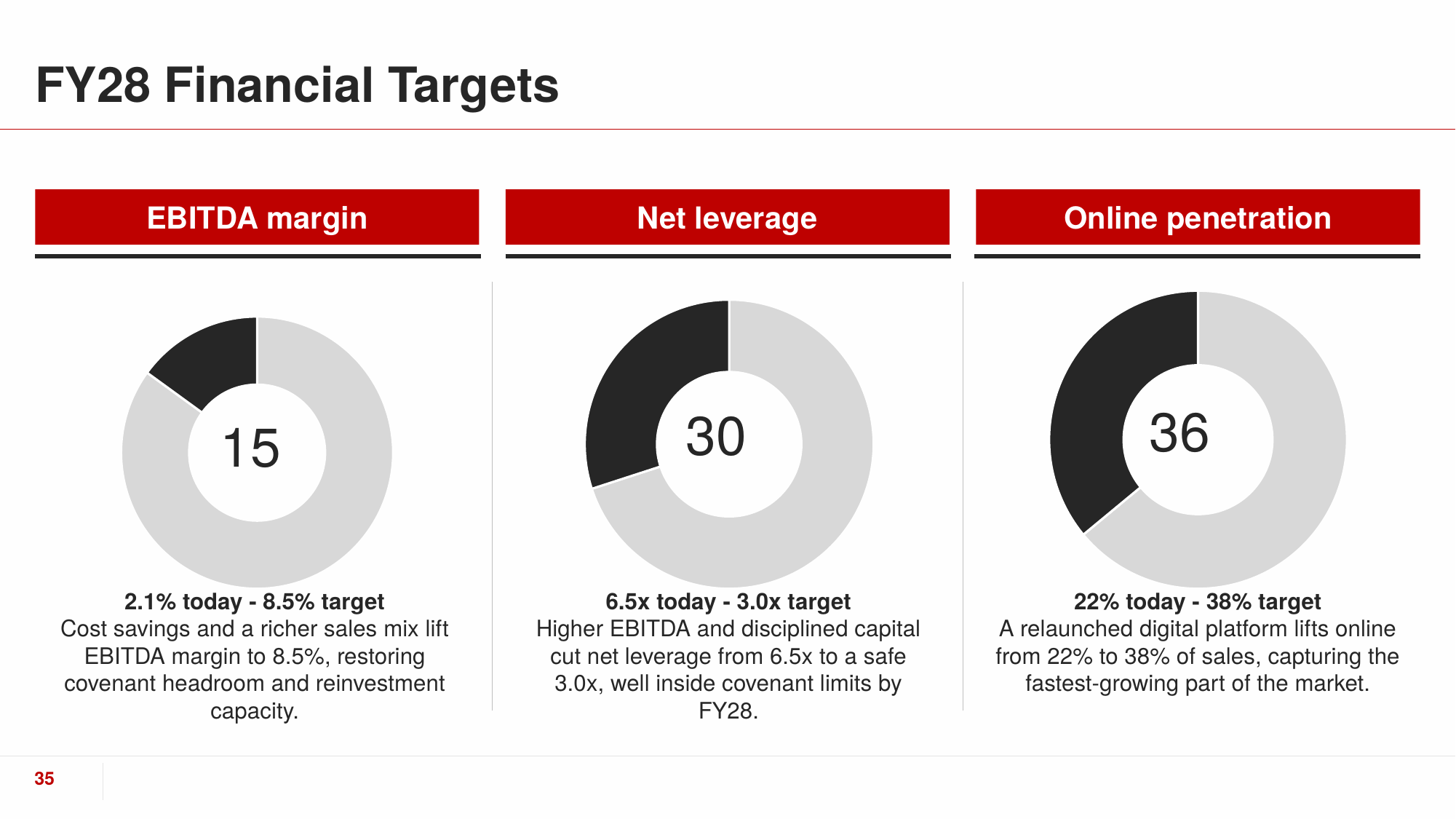

# FY28 Financial Targets
EBITDA margin
Net leverage
Online penetration

### Chart

| Category | EBITDA |
|---|---|
| Progress | 85.0 |
| Remaining | 15.0 |

### Chart

| Category | Leverage |
|---|---|
| Progress | 70.0 |
| Remaining | 30.0 |

### Chart

| Category | Online |
|---|---|
| Progress | 64.0 |
| Remaining | 36.0 |
2.1% today - 8.5% target
Cost savings and a richer sales mix lift EBITDA margin to 8.5%, restoring covenant headroom and reinvestment capacity.
6.5x today - 3.0x target
Higher EBITDA and disciplined capital cut net leverage from 6.5x to a safe 3.0x, well inside covenant limits by FY28.
22% today - 38% target
A relaunched digital platform lifts online from 22% to 38% of sales, capturing the fastest-growing part of the market.
35